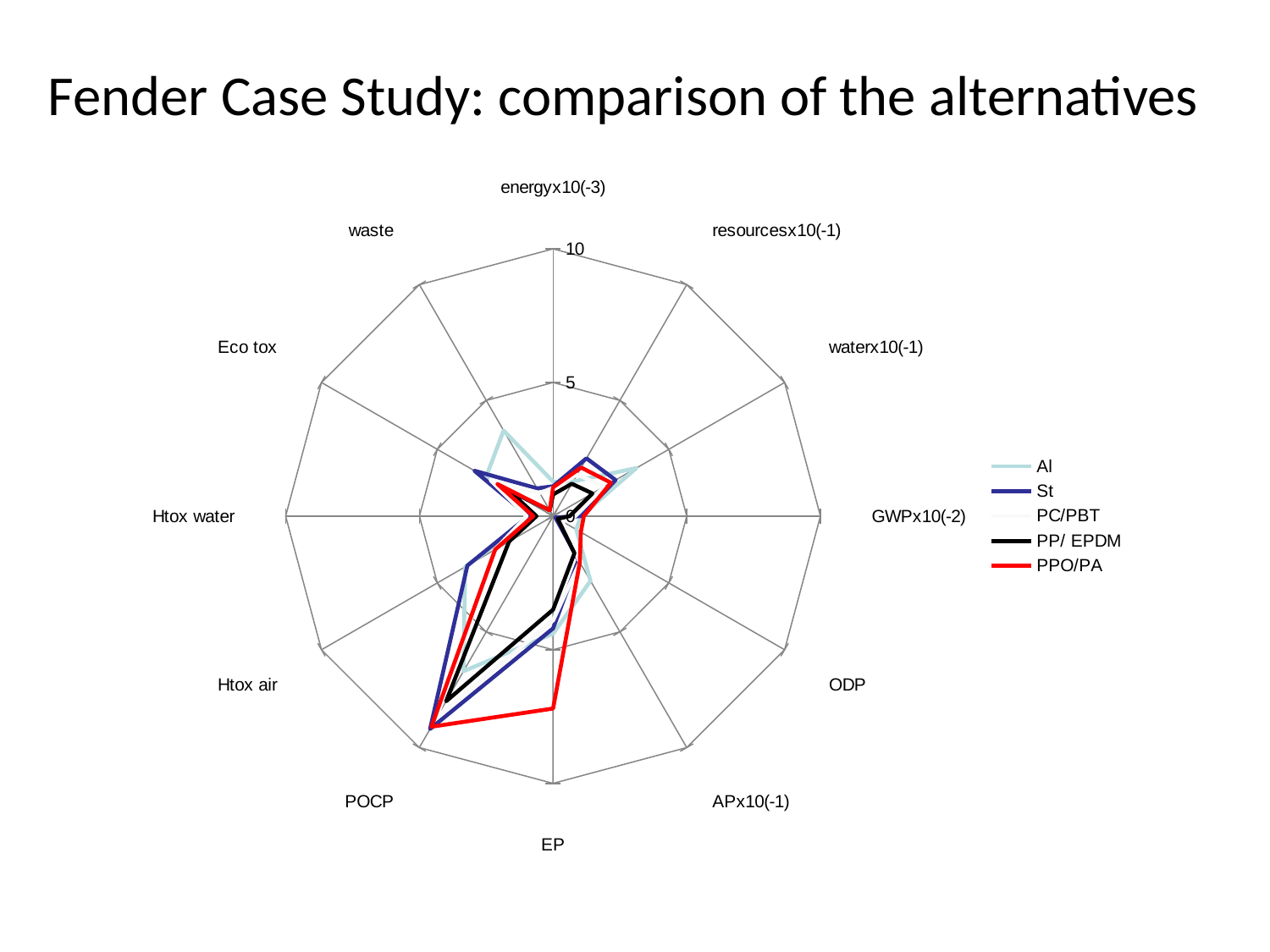

Fender Case Study: comparison of the alternatives

### Chart

| Category | Al | St | PC/PBT | PP/ EPDM | PPO/PA |
|---|---|---|---|---|---|
| energyx10(-3) | 1.29 | 1.12 | 1.06 | 0.81 | 1.08 |
| resourcesx10(-1) | 1.5 | 2.5 | 1.8 | 1.4 | 2.1 |
| waterx10(-1) | 3.6 | 2.7 | 2.2 | 1.7 | 2.5 |
| GWPx10(-2) | 1.04 | 1.05 | 0.8300000000000006 | 0.6200000000000061 | 1.1499999999999864 |
| ODP | 1.0 | 0.1 | 0.4 | 0.2 | 1.2 |
| APx10(-1) | 2.8 | 1.9000000000000001 | 2.0 | 1.6 | 2.0 |
| EP | 4.4 | 4.2 | 3.9 | 3.5 | 7.2 |
| POCP | 6.7 | 9.200000000000001 | 8.700000000000001 | 8.0 | 9.1 |
| Htox air | 3.8 | 3.7 | 2.5 | 1.9000000000000001 | 2.5 |
| Htox water | 0.6600000000000079 | 0.92 | 0.99 | 0.6200000000000061 | 0.7400000000000037 |
| Eco tox | 2.9 | 3.4 | 2.7 | 1.9000000000000001 | 2.4 |
| waste | 3.7 | 1.2 | 1.0 | 0.25 | 0.25 |